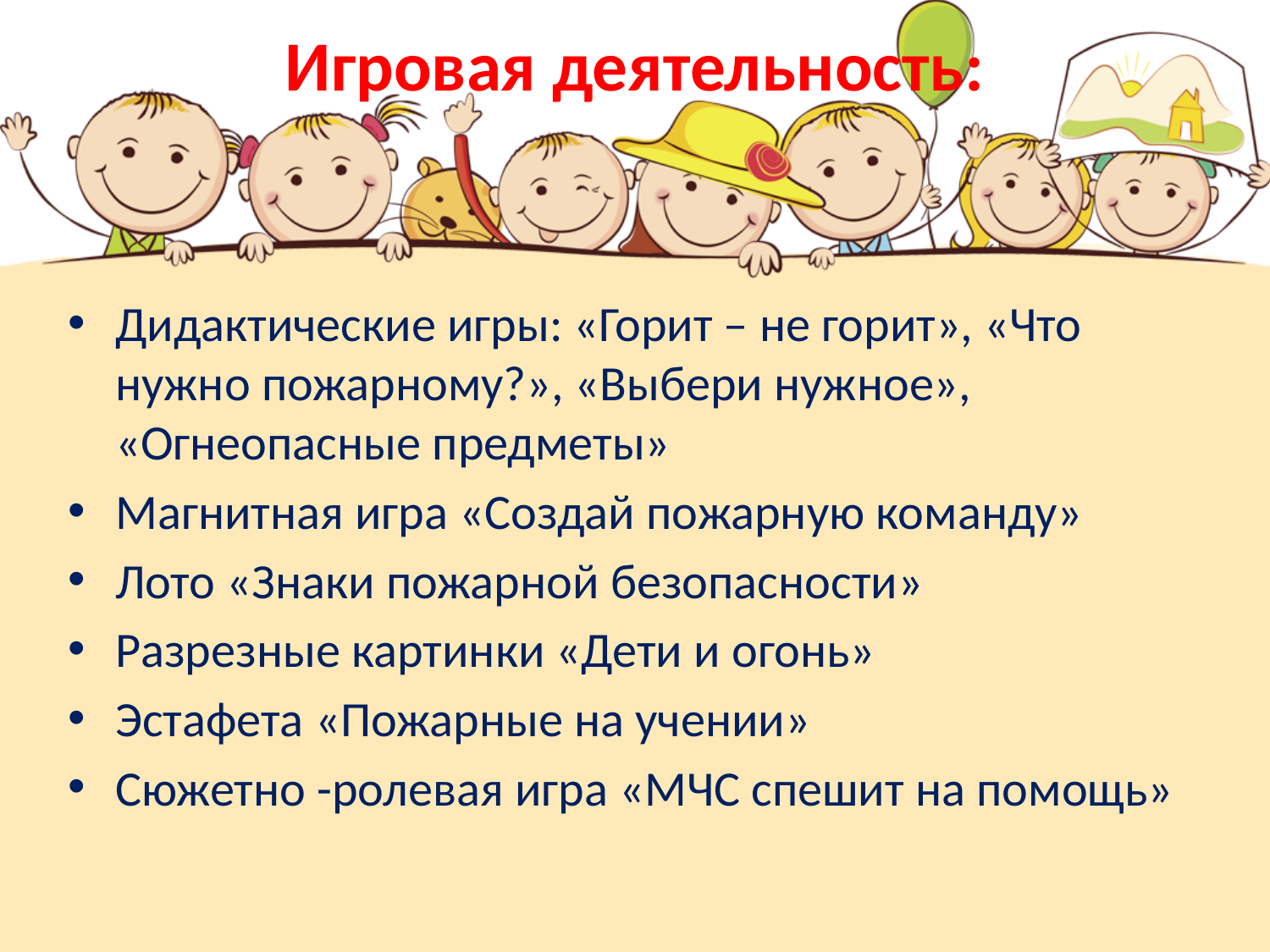

# Игровая деятельность:
Дидактические игры: «Горит – не горит», «Что нужно пожарному?», «Выбери нужное», «Огнеопасные предметы»
Магнитная игра «Создай пожарную команду»
Лото «Знаки пожарной безопасности»
Разрезные картинки «Дети и огонь»
Эстафета «Пожарные на учении»
Сюжетно -ролевая игра «МЧС спешит на помощь»